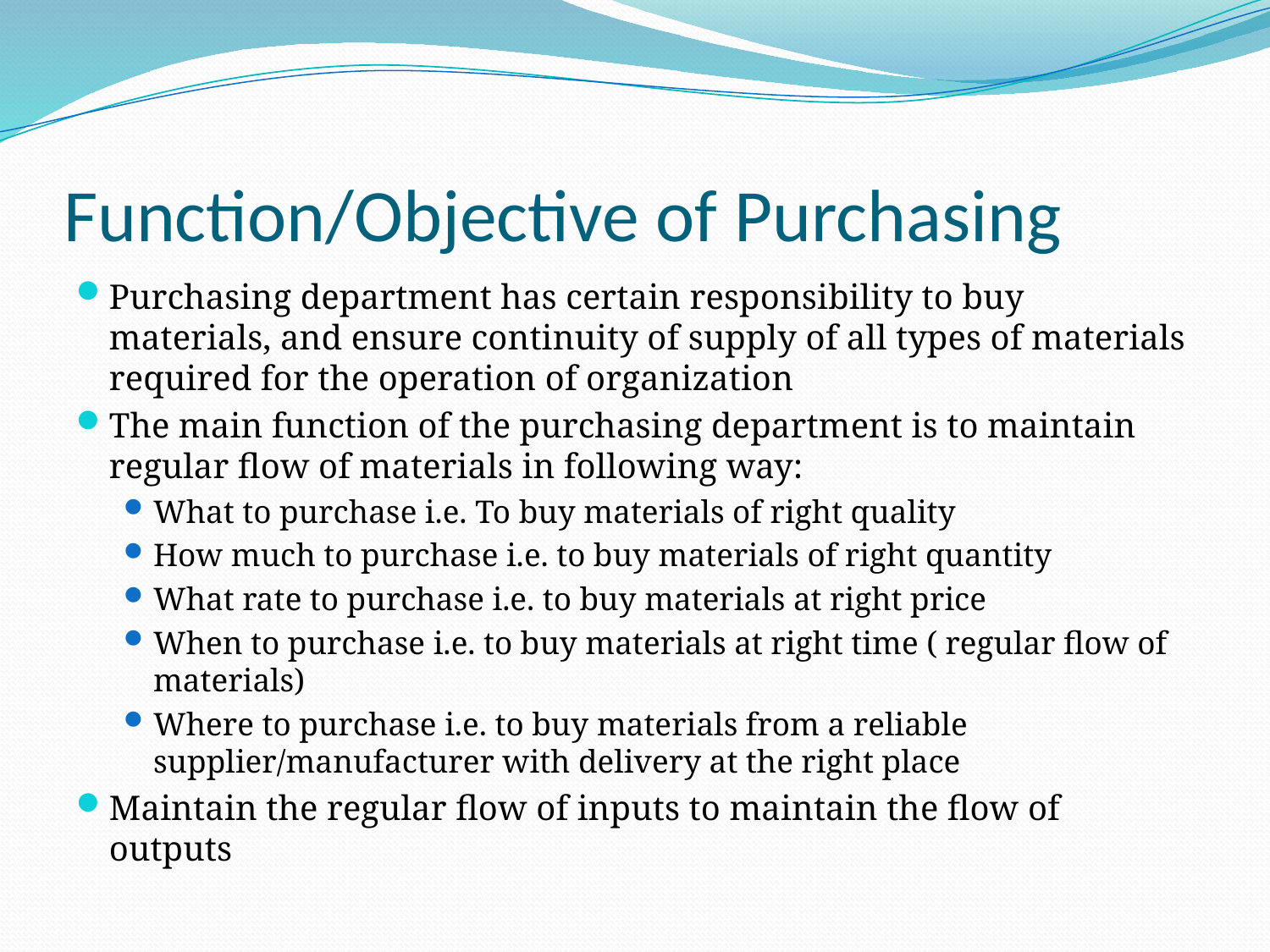

# Function/Objective of Purchasing
Purchasing department has certain responsibility to buy materials, and ensure continuity of supply of all types of materials required for the operation of organization
The main function of the purchasing department is to maintain regular flow of materials in following way:
What to purchase i.e. To buy materials of right quality
How much to purchase i.e. to buy materials of right quantity
What rate to purchase i.e. to buy materials at right price
When to purchase i.e. to buy materials at right time ( regular flow of materials)
Where to purchase i.e. to buy materials from a reliable supplier/manufacturer with delivery at the right place
Maintain the regular flow of inputs to maintain the flow of outputs